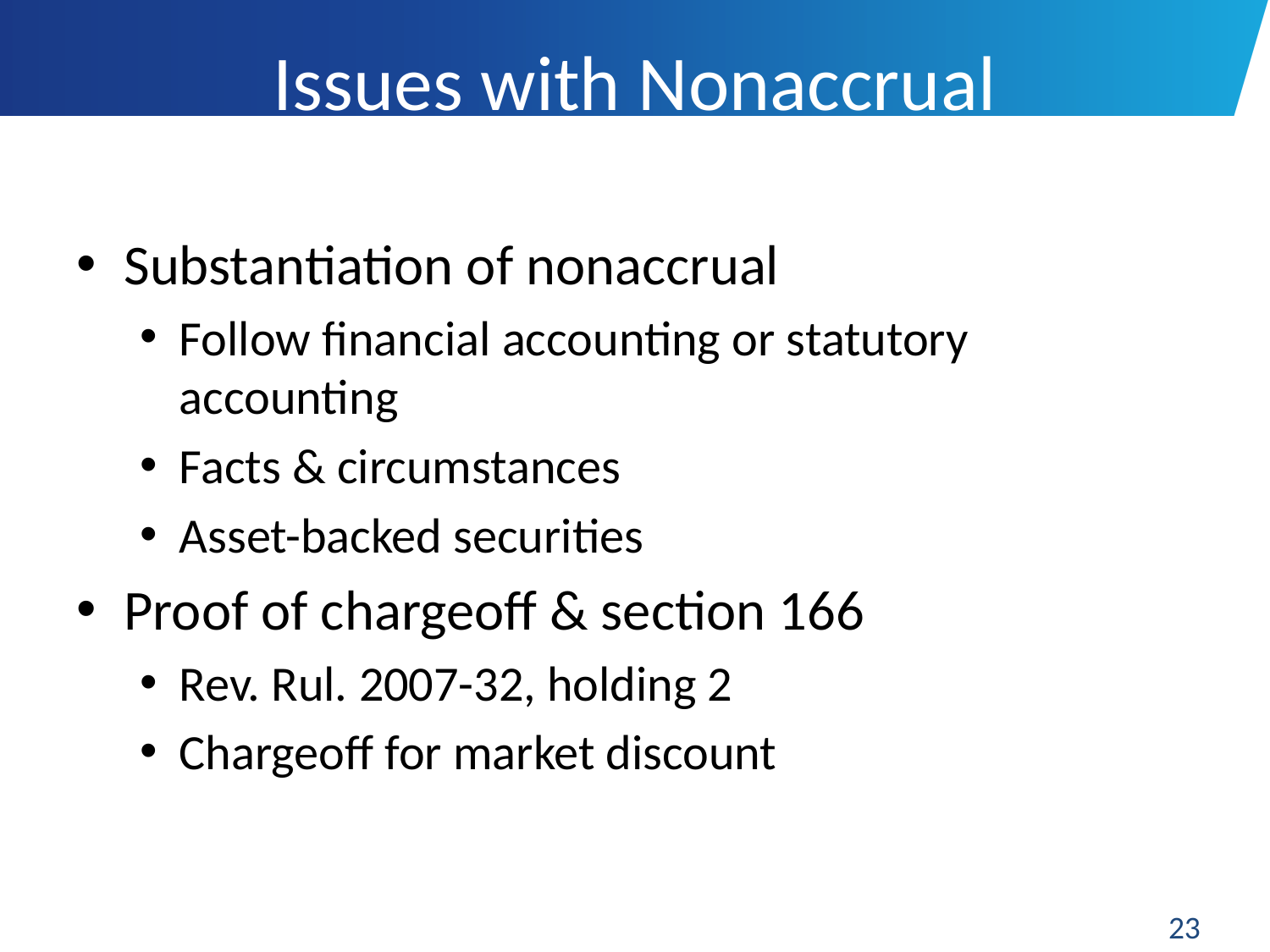

# Issues with Nonaccrual
Substantiation of nonaccrual
Follow financial accounting or statutory accounting
Facts & circumstances
Asset-backed securities
Proof of chargeoff & section 166
Rev. Rul. 2007-32, holding 2
Chargeoff for market discount
23